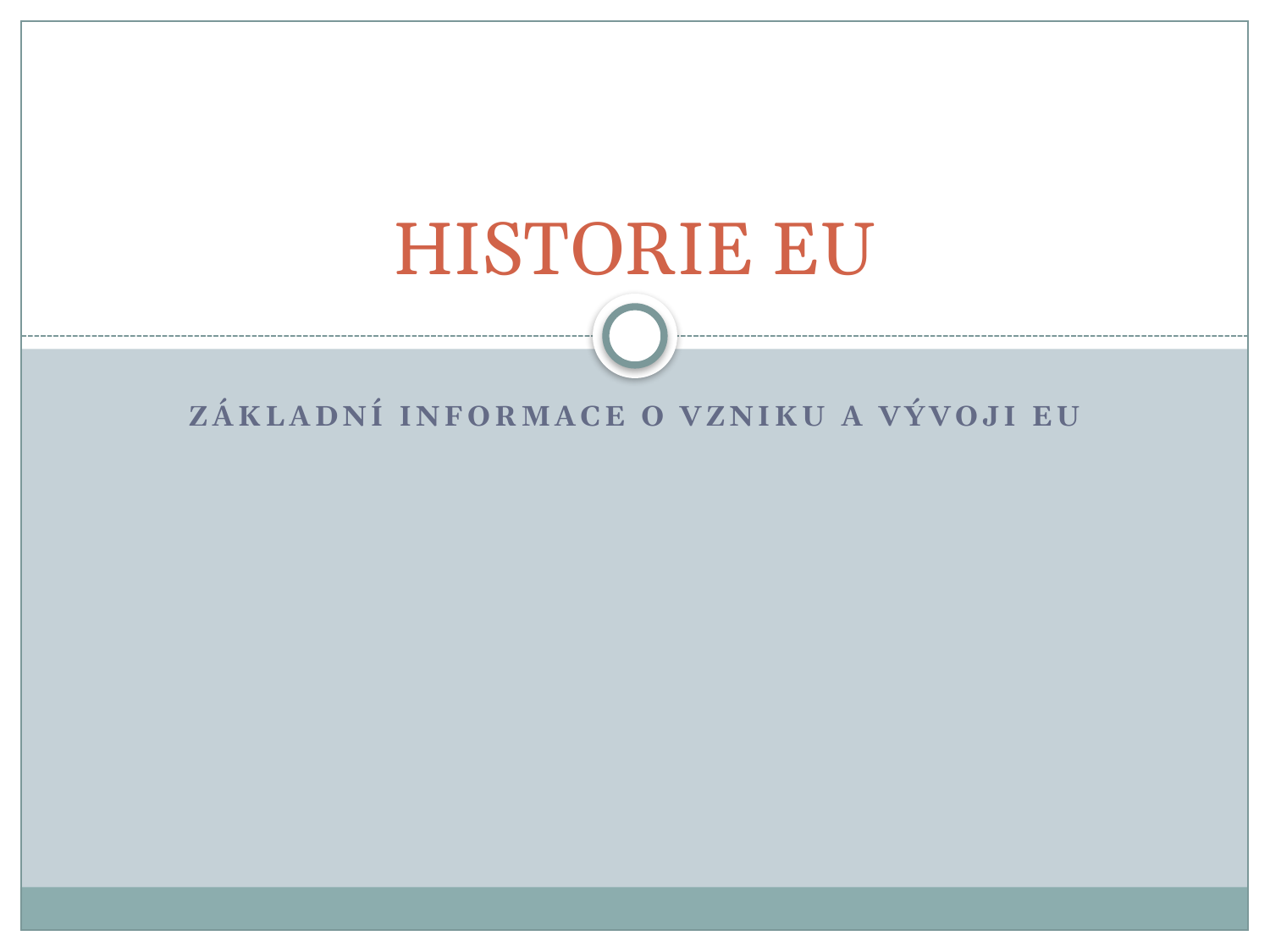

# HISTORIE EU
ZÁKLADNÍ INFORMACE O VZNIKU A VÝVOJI eu